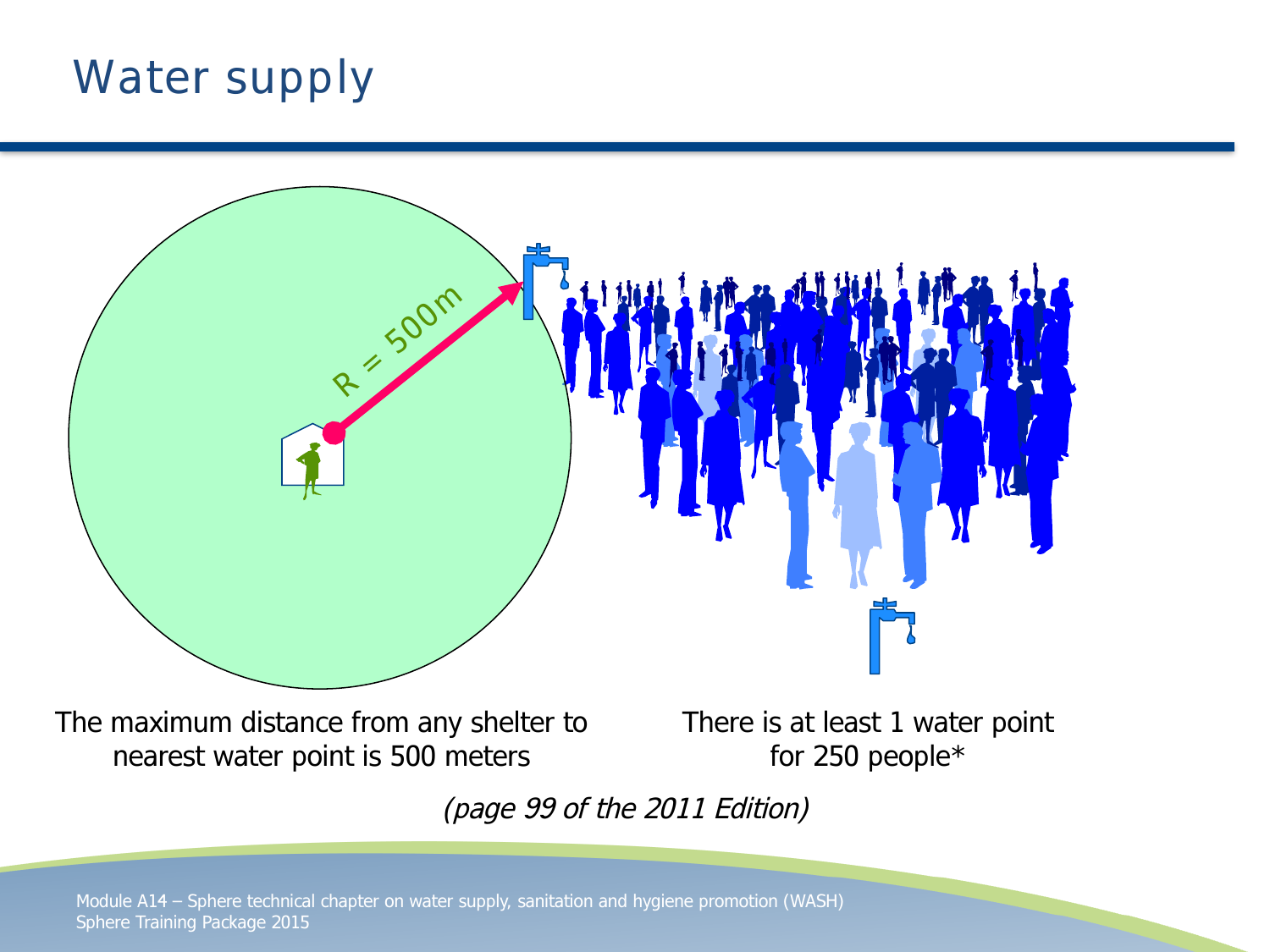

# Water supply

R = 500m

The maximum distance from any shelter to nearest water point is 500 meters
There is at least 1 water point for 250 people*
(page 99 of the 2011 Edition)
Module A14 – Sphere technical chapter on water supply, sanitation and hygiene promotion (WASH)
Sphere Training Package 2015